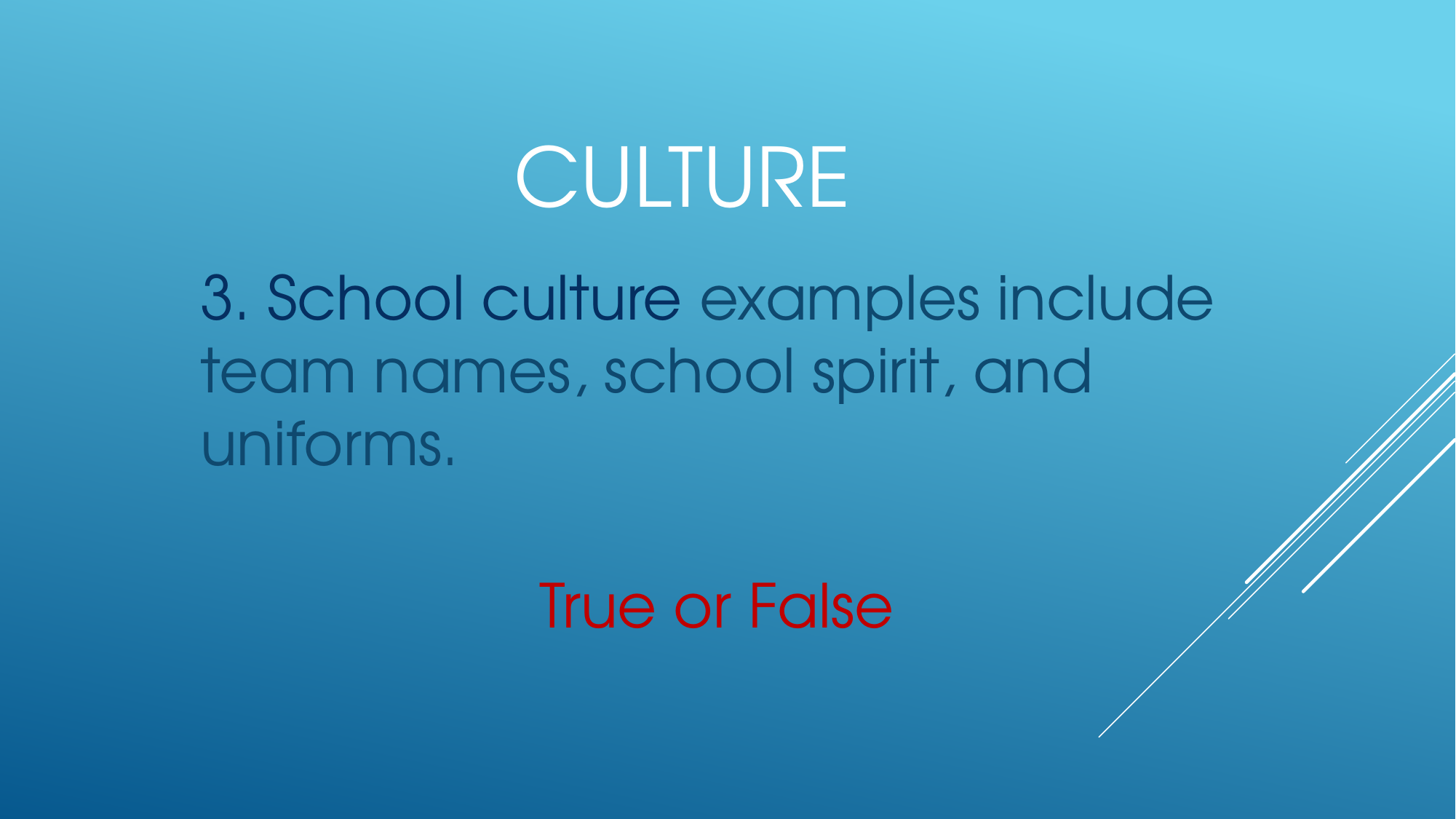

# Culture
3. School culture examples include team names, school spirit, and uniforms.

True or False